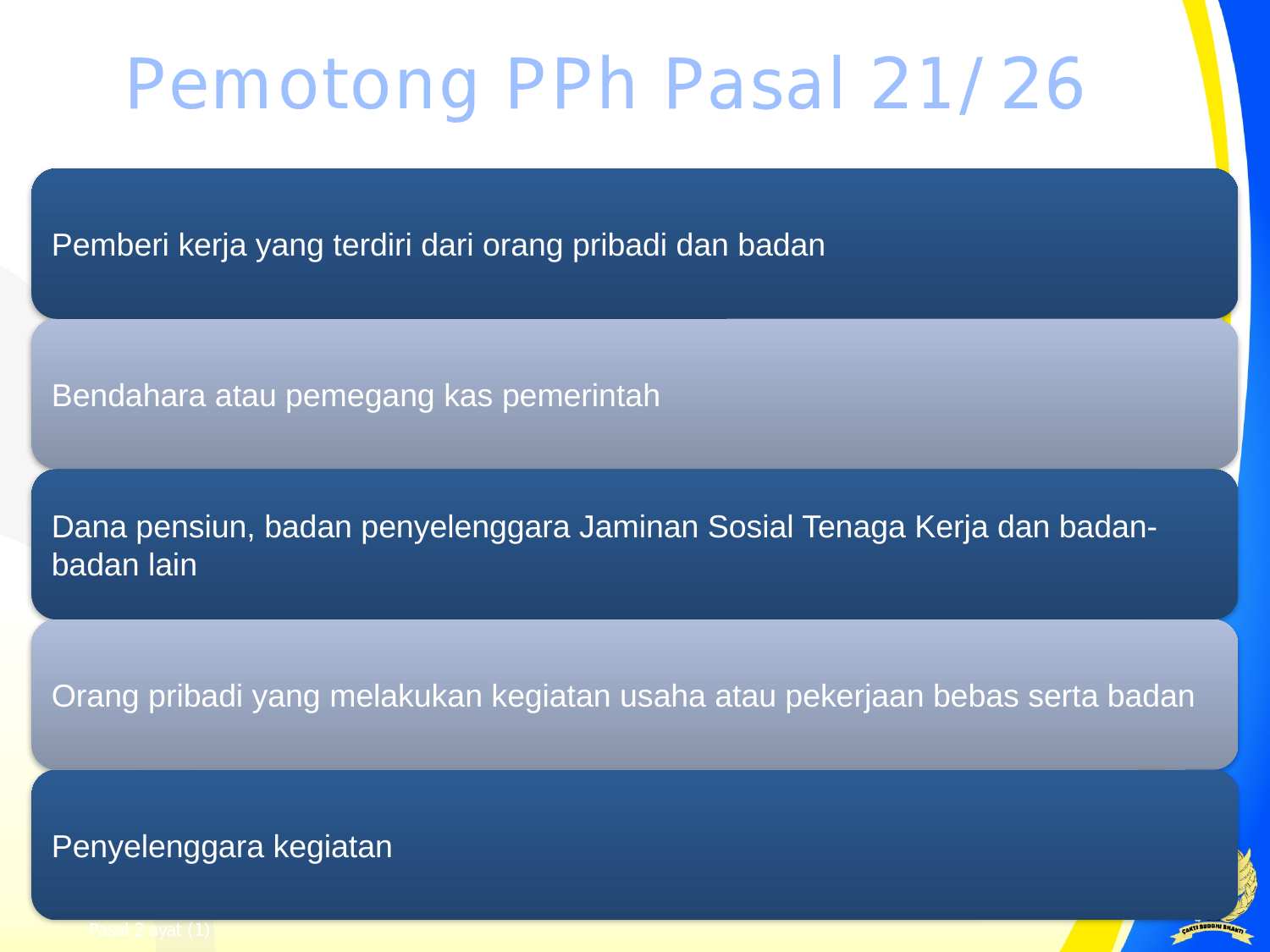

Pemotong PPh Pasal 21/26
Pemberi kerja yang terdiri dari orang pribadi dan badan
Bendahara atau pemegang kas pemerintah
Dana pensiun, badan penyelenggara Jaminan Sosial Tenaga Kerja dan badan-badan lain
Orang pribadi yang melakukan kegiatan usaha atau pekerjaan bebas serta badan
Penyelenggara kegiatan
Pasal 2 ayat (1)